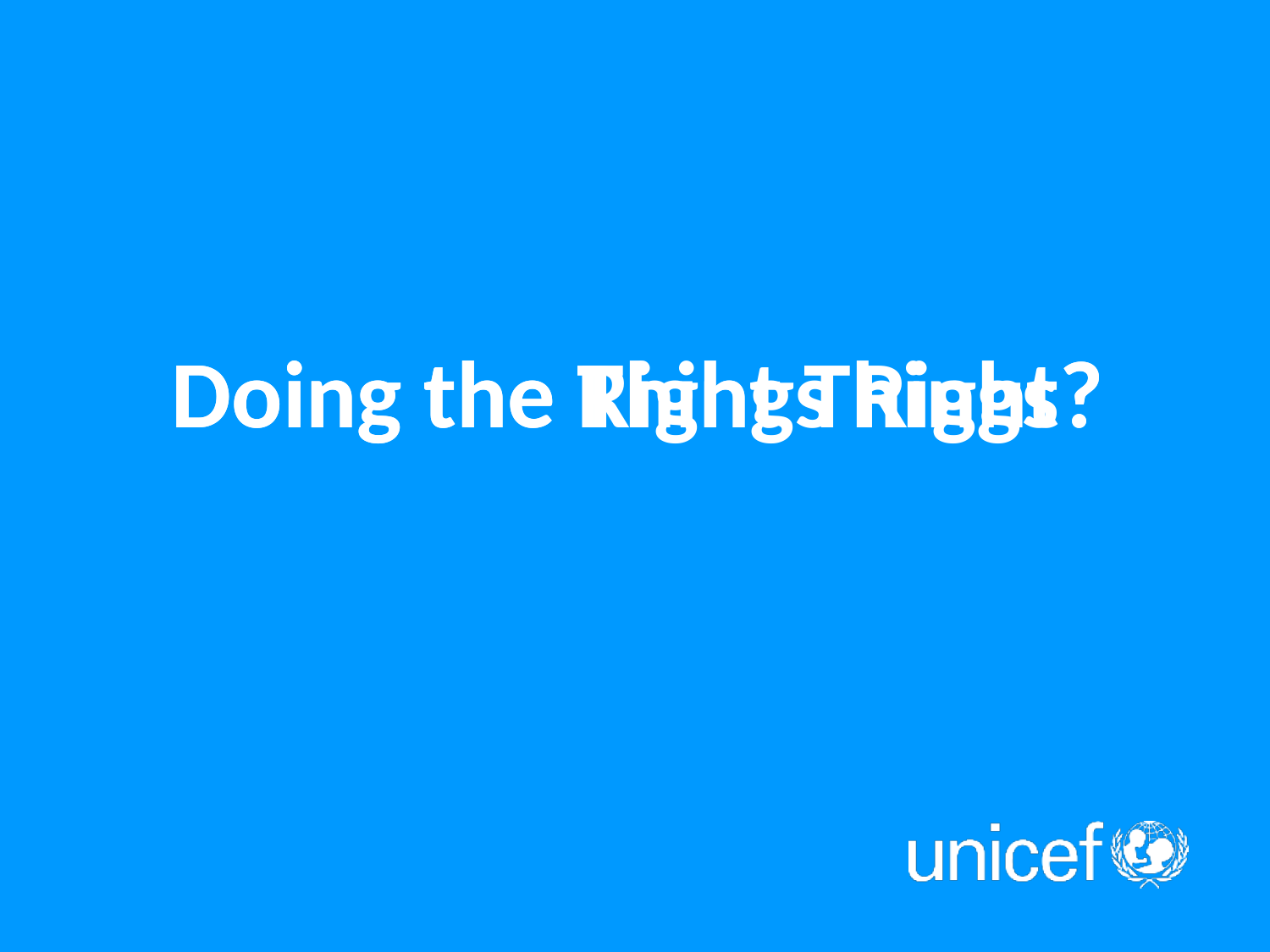

Doing the Things Right?
Doing the Right Things?